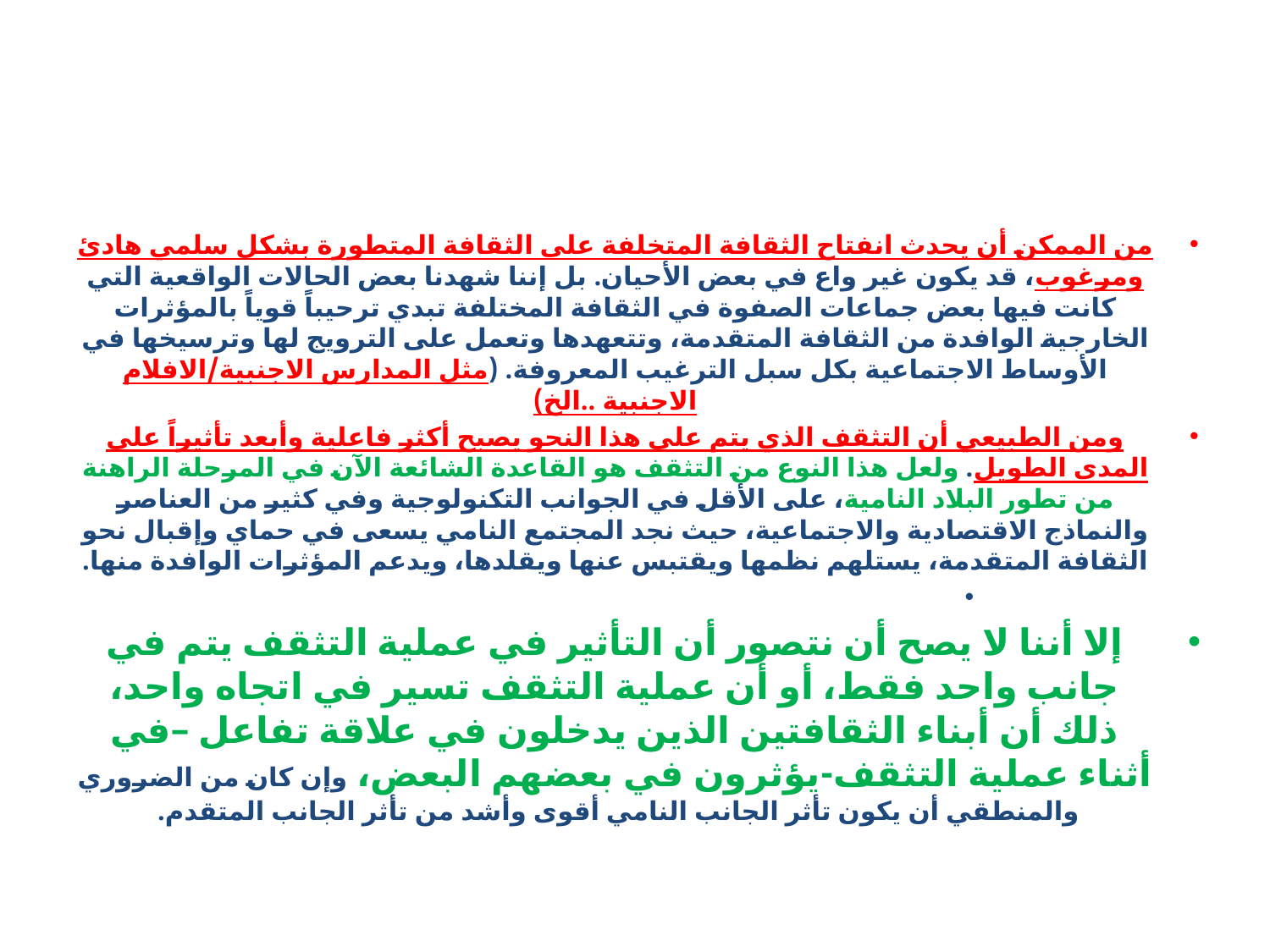

#
من الممكن أن يحدث انفتاح الثقافة المتخلفة على الثقافة المتطورة بشكل سلمي هادئ ومرغوب، قد يكون غير واع في بعض الأحيان. بل إننا شهدنا بعض الحالات الواقعية التي كانت فيها بعض جماعات الصفوة في الثقافة المختلفة تبدي ترحيباً قوياً بالمؤثرات الخارجية الوافدة من الثقافة المتقدمة، وتتعهدها وتعمل على الترويج لها وترسيخها في الأوساط الاجتماعية بكل سبل الترغيب المعروفة. (مثل المدارس الاجنبية/الافلام الاجنبية ..الخ)
ومن الطبيعي أن التثقف الذي يتم على هذا النحو يصبح أكثر فاعلية وأبعد تأثيراً على المدى الطويل. ولعل هذا النوع من التثقف هو القاعدة الشائعة الآن في المرحلة الراهنة من تطور البلاد النامية، على الأقل في الجوانب التكنولوجية وفي كثير من العناصر والنماذج الاقتصادية والاجتماعية، حيث نجد المجتمع النامي يسعى في حماي وإقبال نحو الثقافة المتقدمة، يستلهم نظمها ويقتبس عنها ويقلدها، ويدعم المؤثرات الوافدة منها.

إلا أننا لا يصح أن نتصور أن التأثير في عملية التثقف يتم في جانب واحد فقط، أو أن عملية التثقف تسير في اتجاه واحد، ذلك أن أبناء الثقافتين الذين يدخلون في علاقة تفاعل –في أثناء عملية التثقف-يؤثرون في بعضهم البعض، وإن كان من الضروري والمنطقي أن يكون تأثر الجانب النامي أقوى وأشد من تأثر الجانب المتقدم.